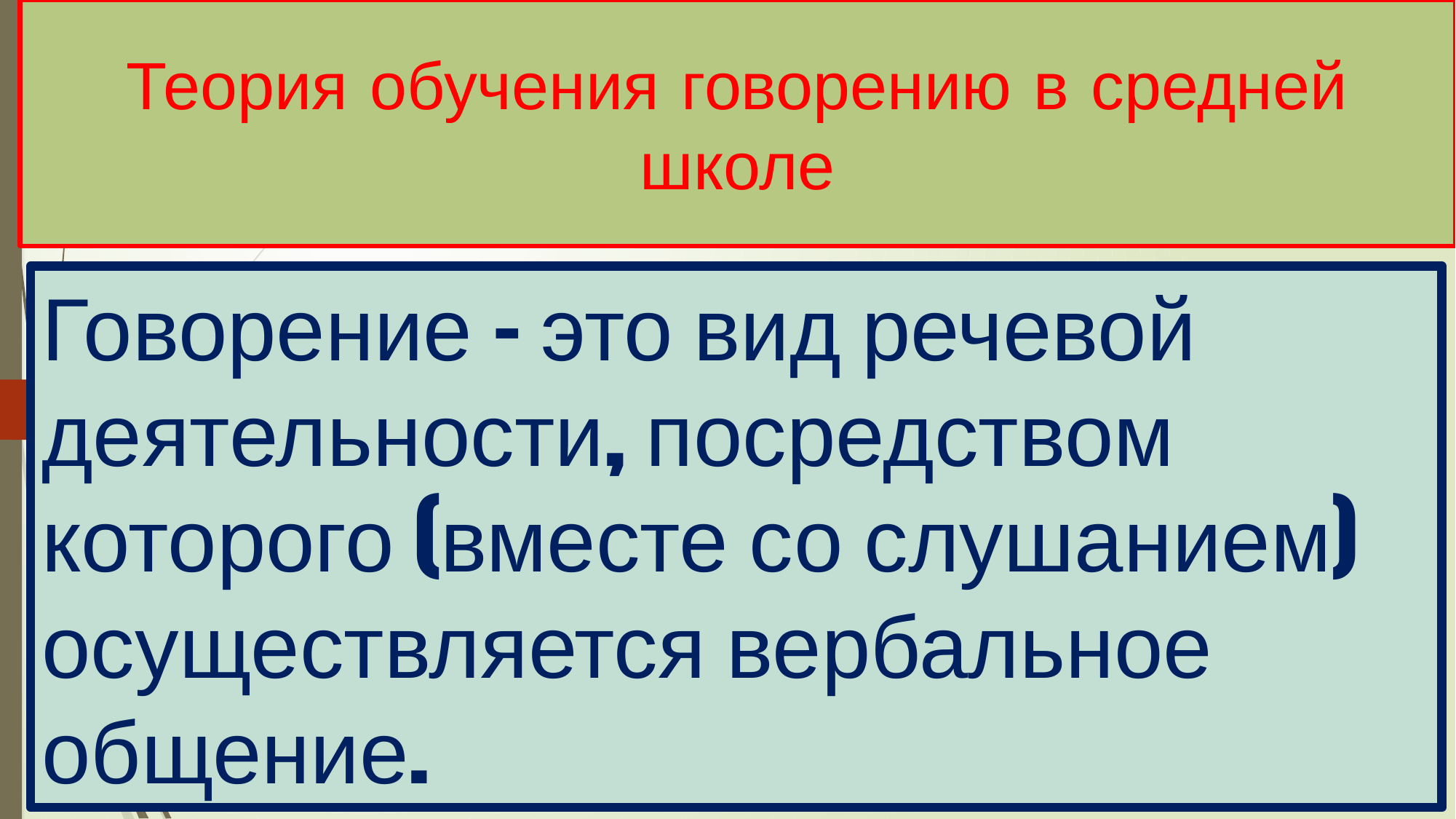

# Теория обучения говорению в средней школе
Говорение – это вид речевой деятельности, посредством которого (вместе со слушанием) осуществляется вербальное общение.